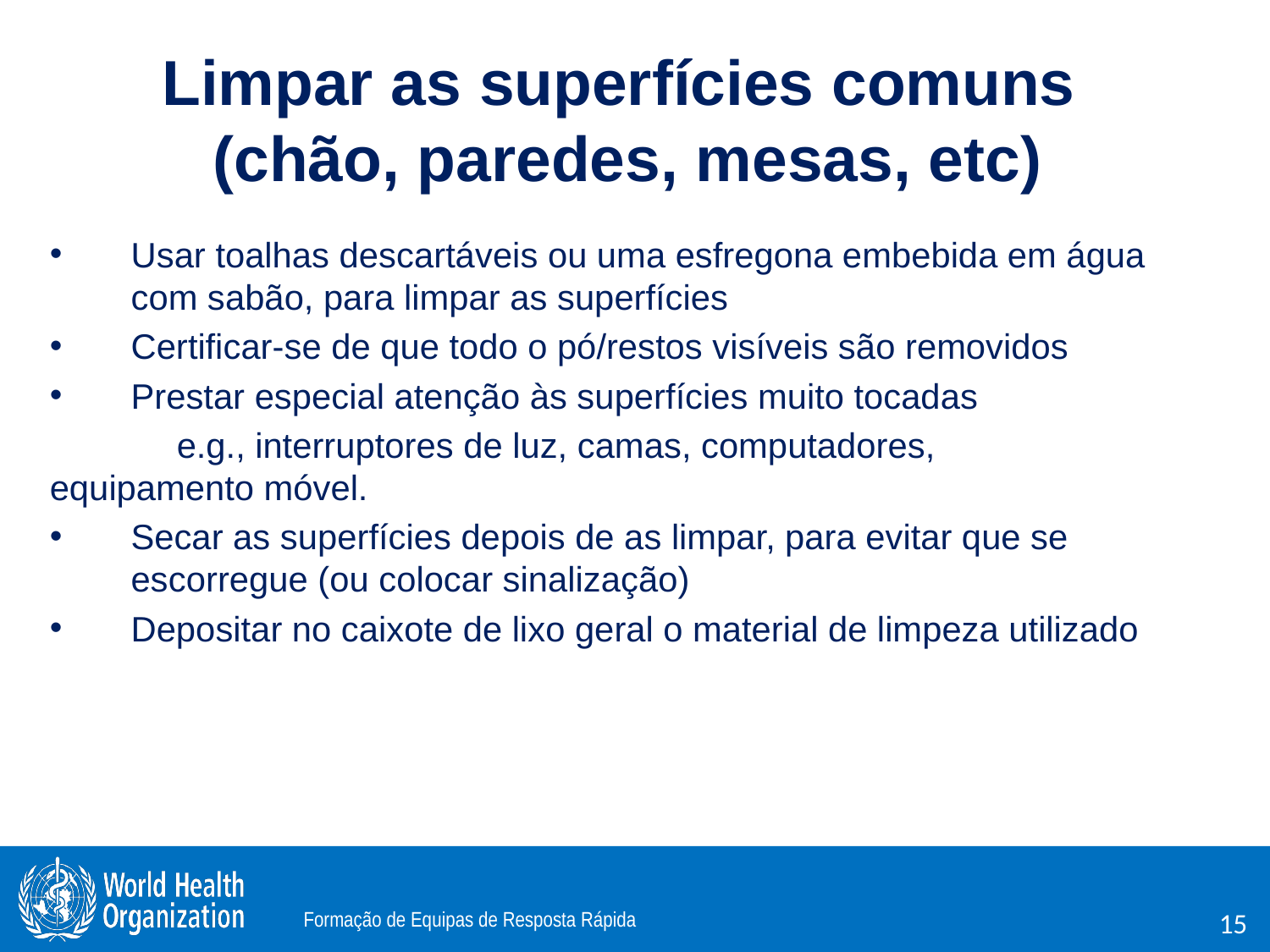

Limpar as superfícies comuns
(chão, paredes, mesas, etc)
Usar toalhas descartáveis ou uma esfregona embebida em água com sabão, para limpar as superfícies
Certificar-se de que todo o pó/restos visíveis são removidos
Prestar especial atenção às superfícies muito tocadas
	e.g., interruptores de luz, camas, computadores, 	equipamento móvel.
Secar as superfícies depois de as limpar, para evitar que se escorregue (ou colocar sinalização)
Depositar no caixote de lixo geral o material de limpeza utilizado